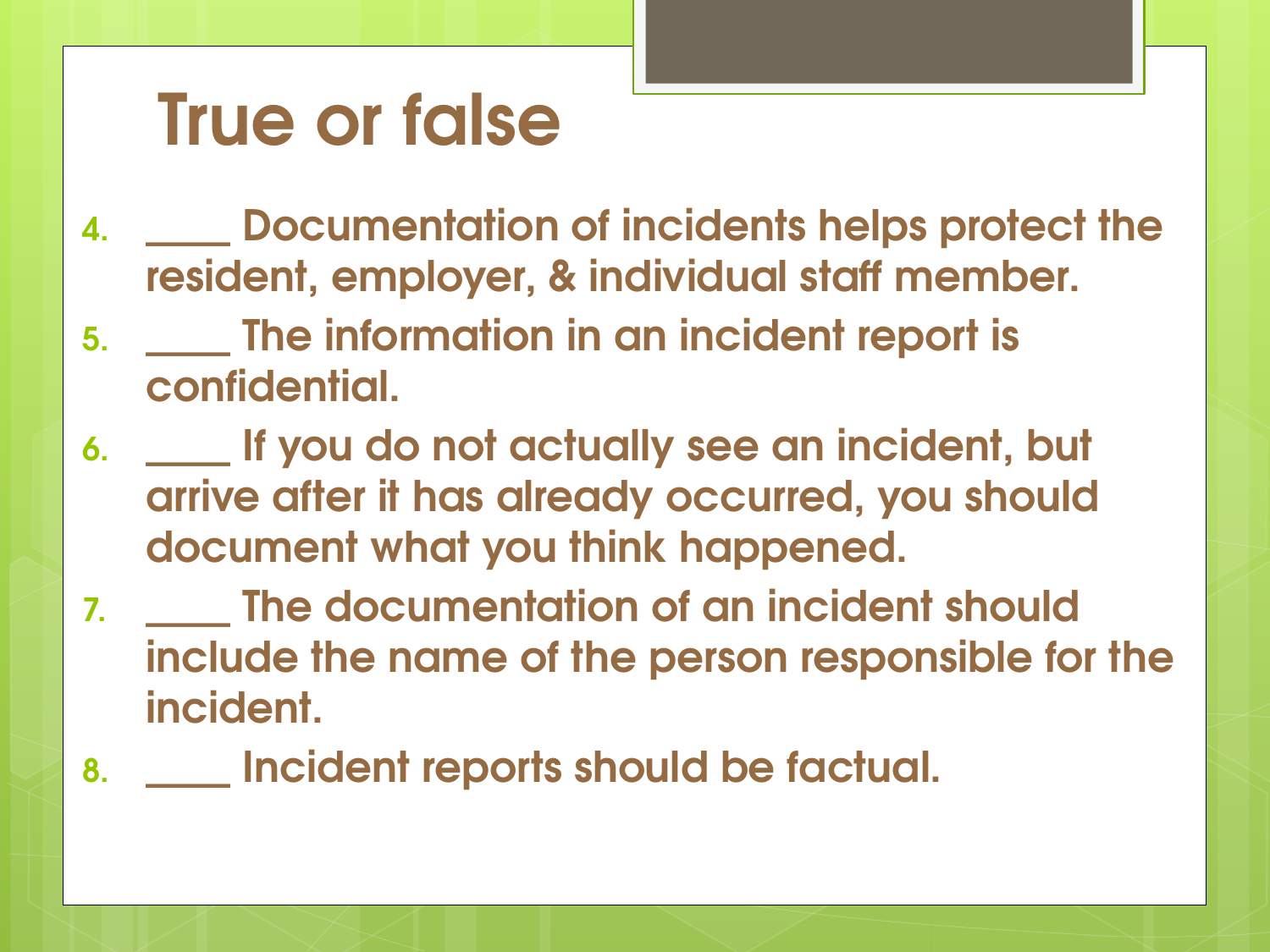

# True or false
____ Documentation of incidents helps protect the resident, employer, & individual staff member.
____ The information in an incident report is confidential.
____ If you do not actually see an incident, but arrive after it has already occurred, you should document what you think happened.
____ The documentation of an incident should include the name of the person responsible for the incident.
____ Incident reports should be factual.